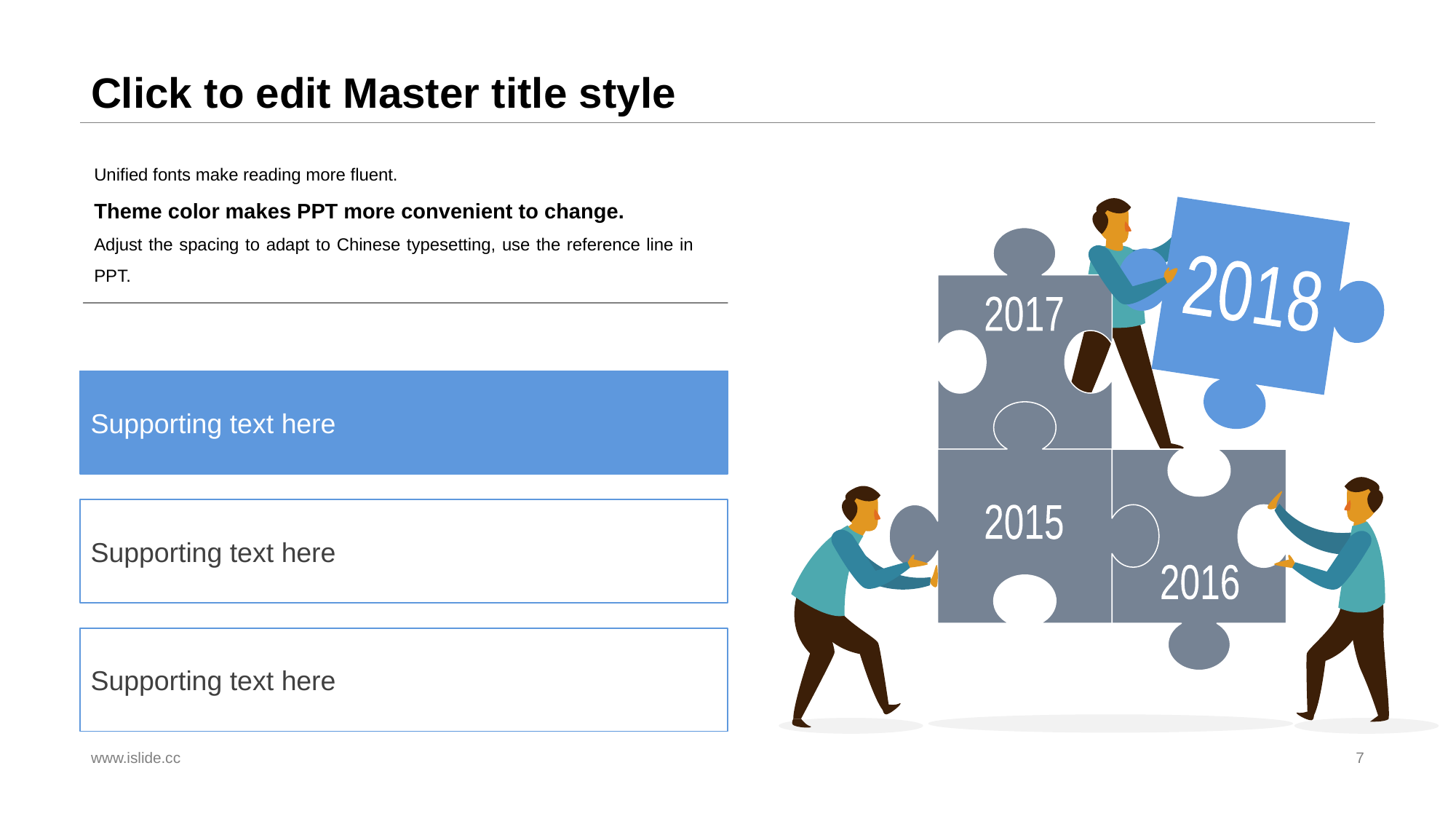

# Click to edit Master title style
Unified fonts make reading more fluent.
Theme color makes PPT more convenient to change.
Adjust the spacing to adapt to Chinese typesetting, use the reference line in PPT.

2018

2017

Supporting text here

Supporting text here

2015

2016

Supporting text here

www.islide.cc
7